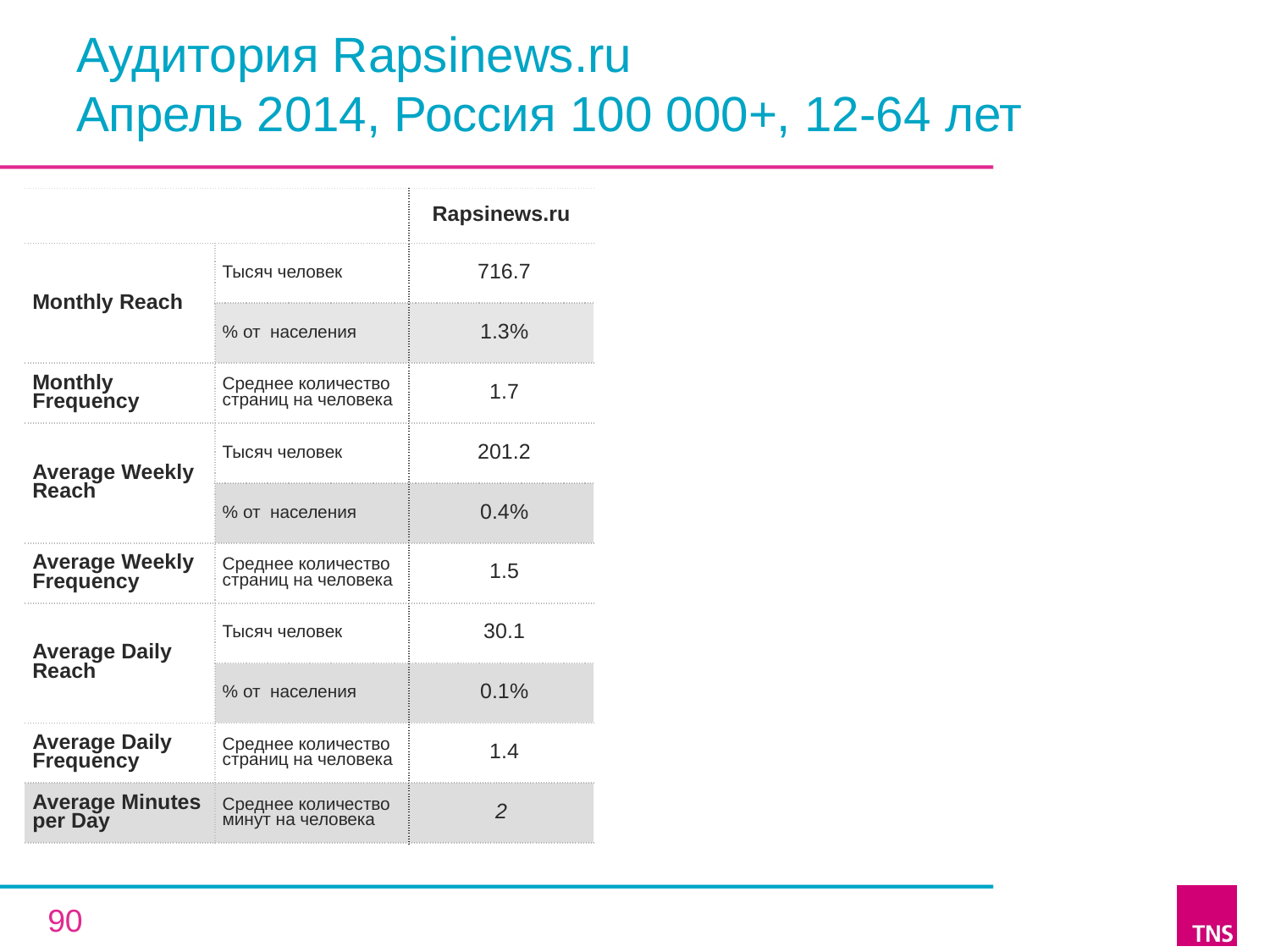

# Аудитория Rapsinews.ru Апрель 2014, Россия 100 000+, 12-64 лет
|  |  | Rapsinews.ru |
| --- | --- | --- |
| Monthly Reach | Тысяч человек | 716.7 |
|  | % от населения | 1.3% |
| Monthly Frequency | Среднее количество страниц на человека | 1.7 |
| Average Weekly Reach | Тысяч человек | 201.2 |
|  | % от населения | 0.4% |
| Average Weekly Frequency | Среднее количество страниц на человека | 1.5 |
| Average Daily Reach | Тысяч человек | 30.1 |
|  | % от населения | 0.1% |
| Average Daily Frequency | Среднее количество страниц на человека | 1.4 |
| Average Minutes per Day | Среднее количество минут на человека | 2 |

90